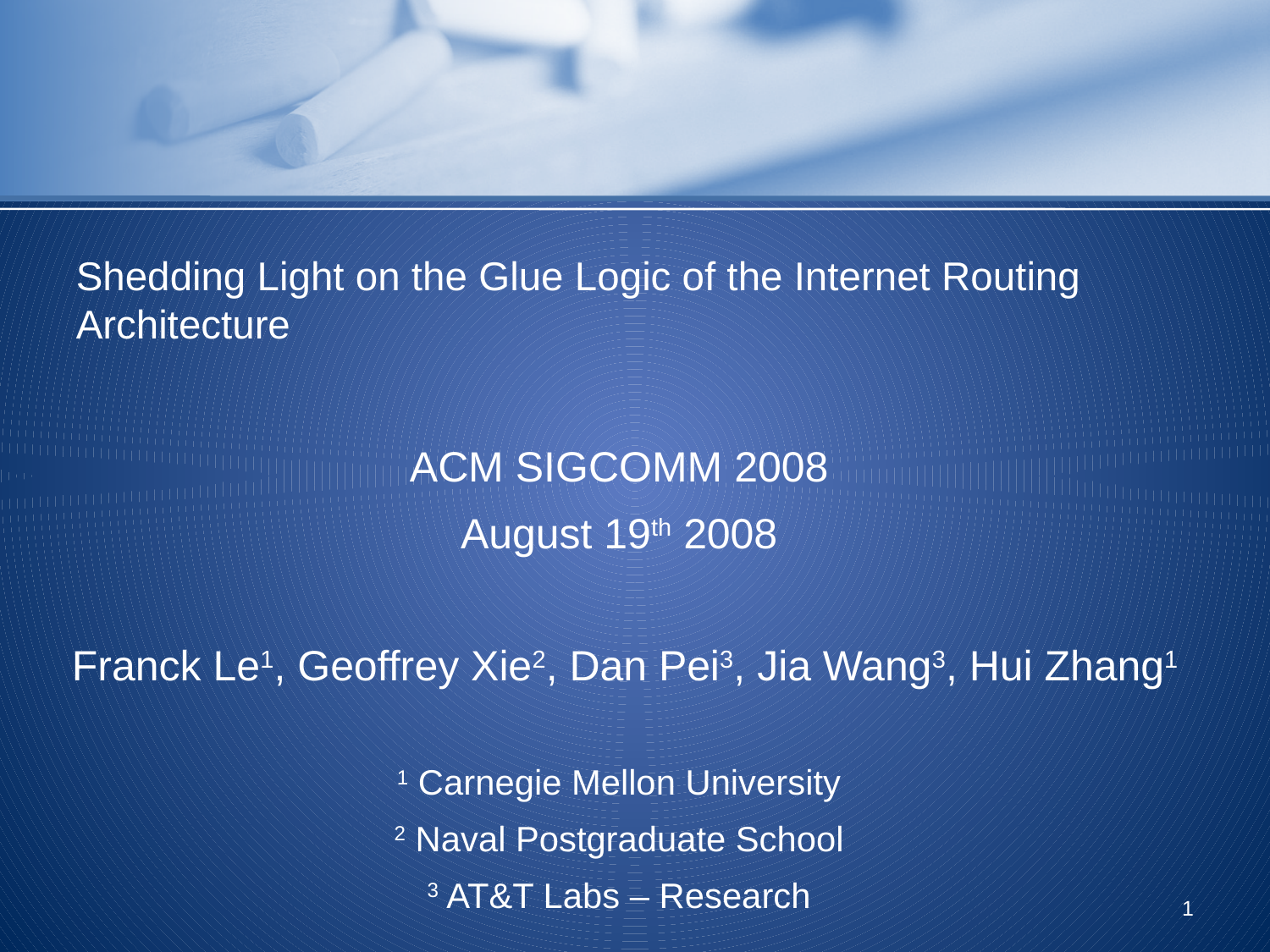

Shedding Light on the Glue Logic of the Internet Routing Architecture
ACM SIGCOMM 2008
August 19th 2008

 Franck Le1, Geoffrey Xie2, Dan Pei3, Jia Wang3, Hui Zhang1

1 Carnegie Mellon University
2 Naval Postgraduate School
3 AT&T Labs – Research
1